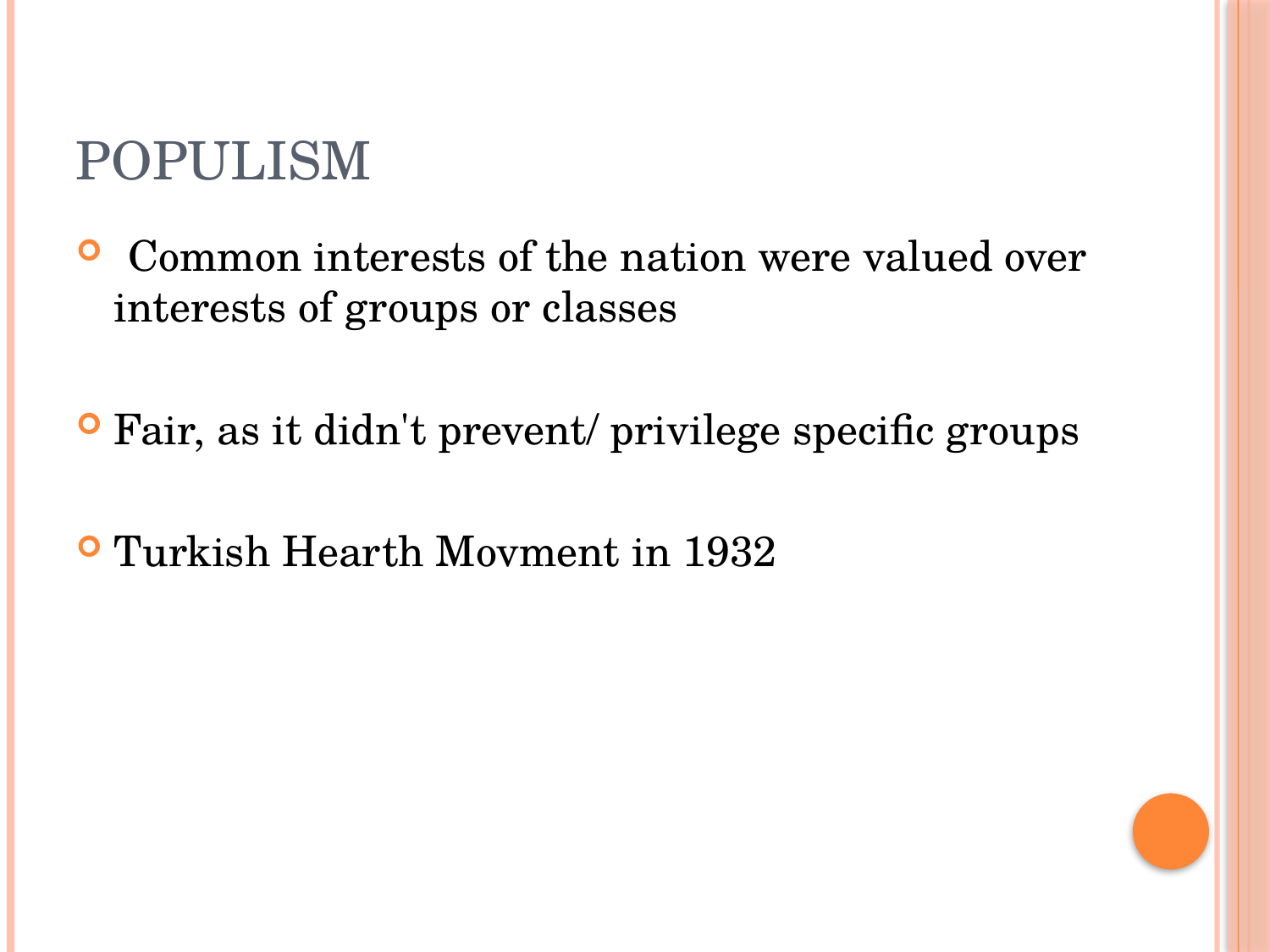

# Populism
 Common interests of the nation were valued over interests of groups or classes

Fair, as it didn't prevent/ privilege specific groups

Turkish Hearth Movment in 1932